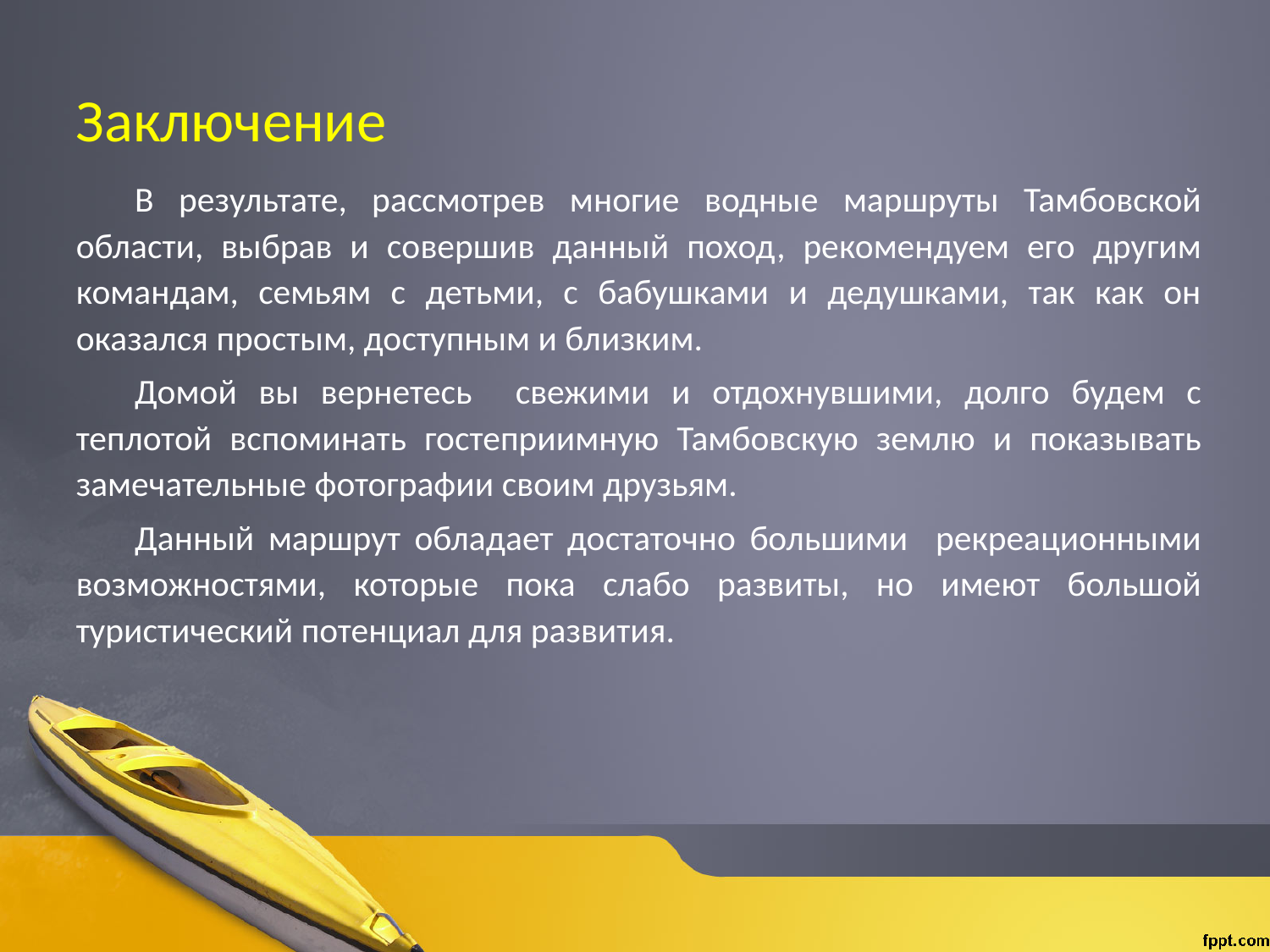

# Заключение
В результате, рассмотрев многие водные маршруты Тамбовской области, выбрав и совершив данный поход, рекомендуем его другим командам, семьям с детьми, с бабушками и дедушками, так как он оказался простым, доступным и близким.
Домой вы вернетесь  свежими и отдохнувшими, долго будем с теплотой вспоминать гостеприимную Тамбовскую землю и показывать замечательные фотографии своим друзьям.
Данный маршрут обладает достаточно большими  рекреационными возможностями, которые пока слабо развиты, но имеют большой туристический потенциал для развития.